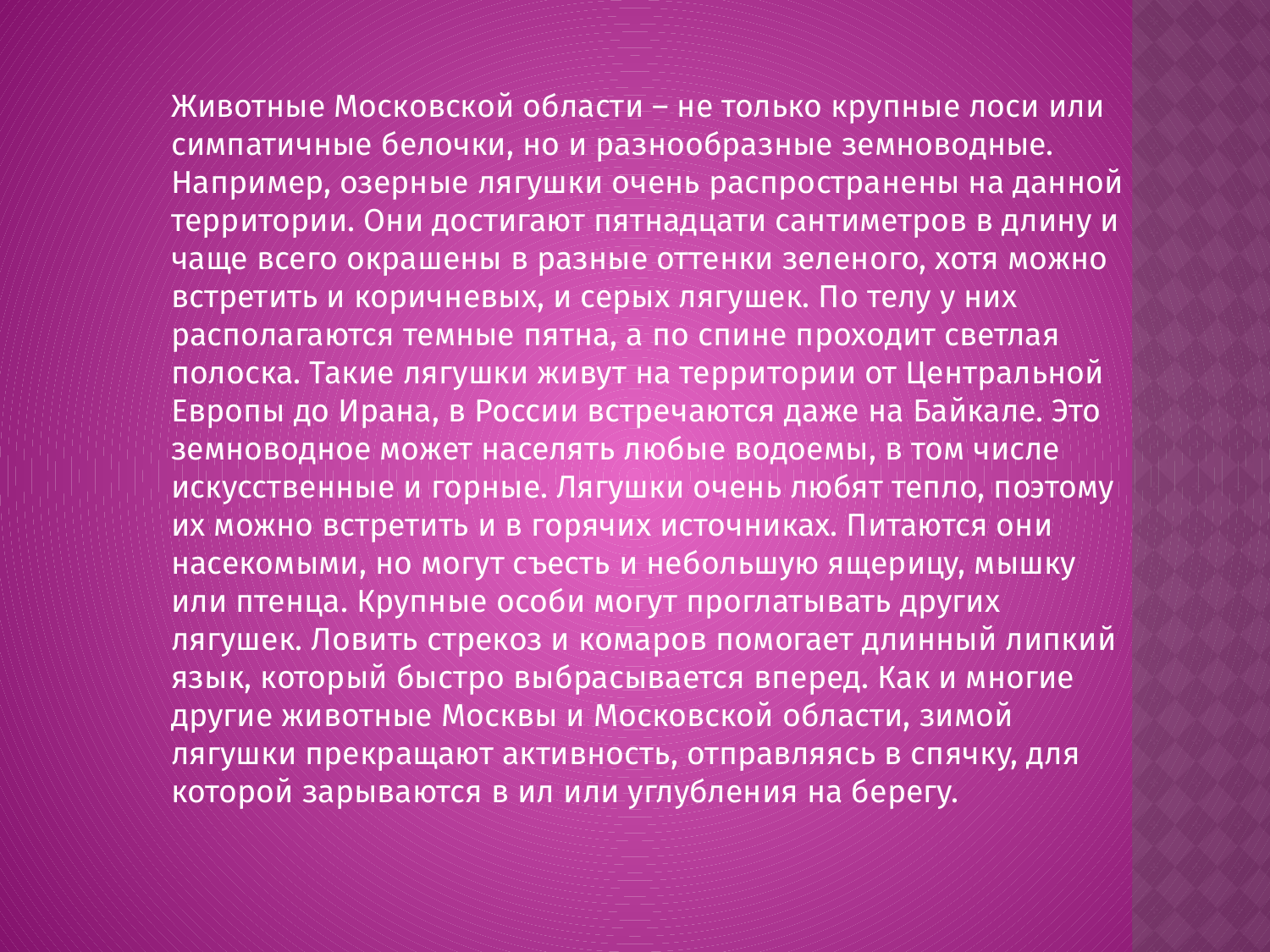

Животные Московской области – не только крупные лоси или симпатичные белочки, но и разнообразные земноводные. Например, озерные лягушки очень распространены на данной территории. Они достигают пятнадцати сантиметров в длину и чаще всего окрашены в разные оттенки зеленого, хотя можно встретить и коричневых, и серых лягушек. По телу у них располагаются темные пятна, а по спине проходит светлая полоска. Такие лягушки живут на территории от Центральной Европы до Ирана, в России встречаются даже на Байкале. Это земноводное может населять любые водоемы, в том числе искусственные и горные. Лягушки очень любят тепло, поэтому их можно встретить и в горячих источниках. Питаются они насекомыми, но могут съесть и небольшую ящерицу, мышку или птенца. Крупные особи могут проглатывать других лягушек. Ловить стрекоз и комаров помогает длинный липкий язык, который быстро выбрасывается вперед. Как и многие другие животные Москвы и Московской области, зимой лягушки прекращают активность, отправляясь в спячку, для которой зарываются в ил или углубления на берегу.